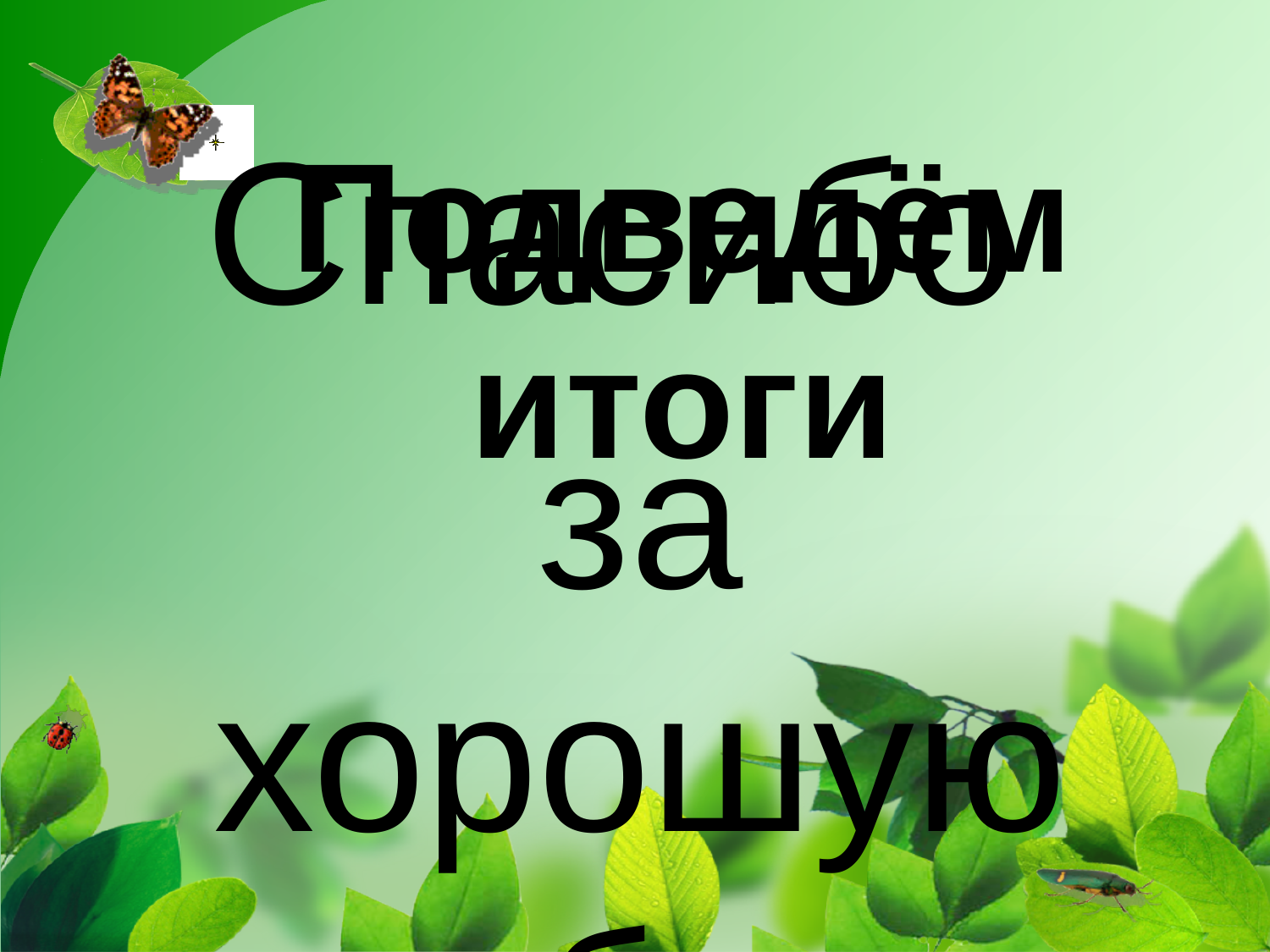

Спасибо
за хорошую работу
# Подведём итоги